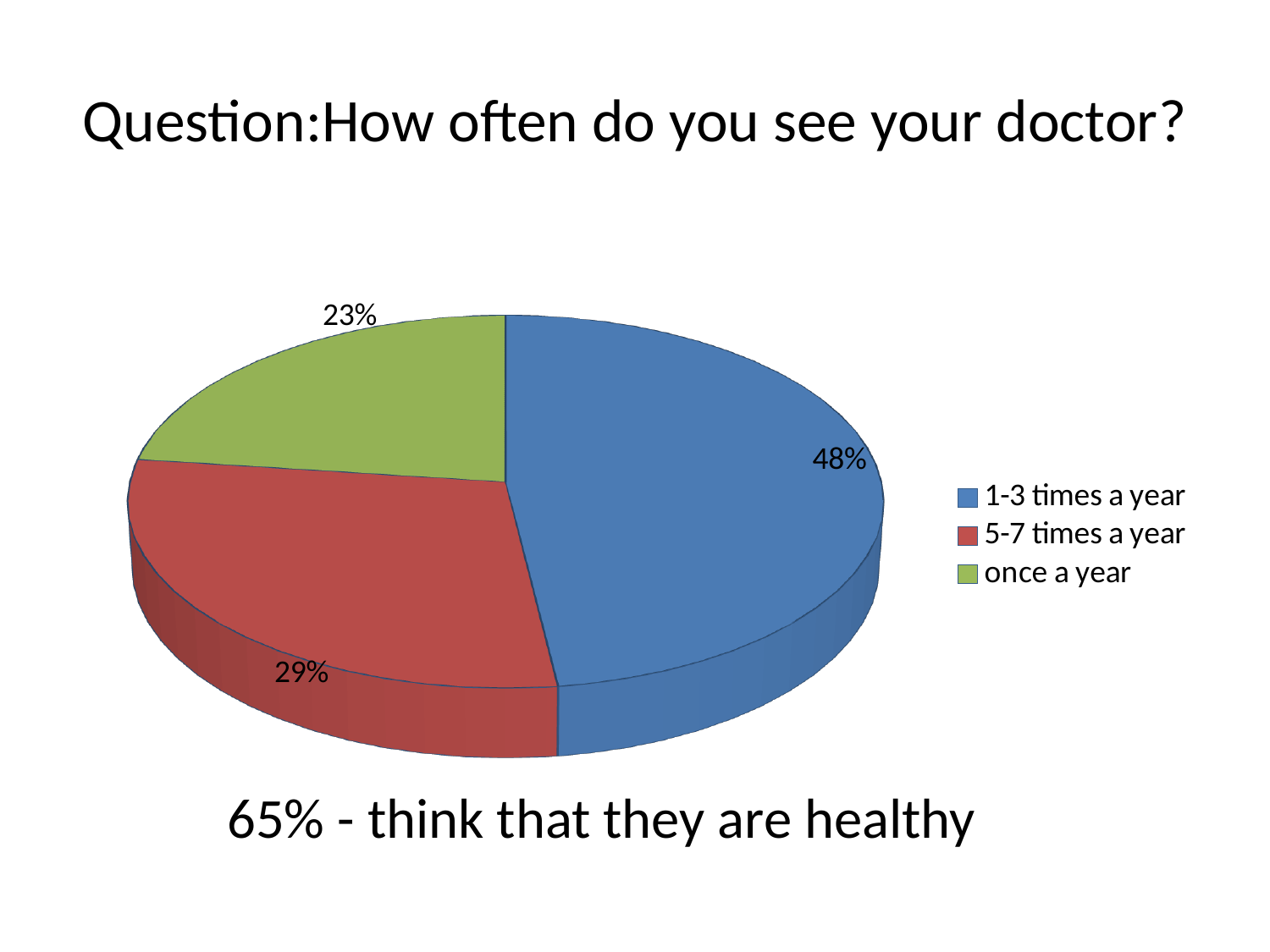

# Question:How often do you see your doctor?

[unsupported chart]

65% - think that they are healthy